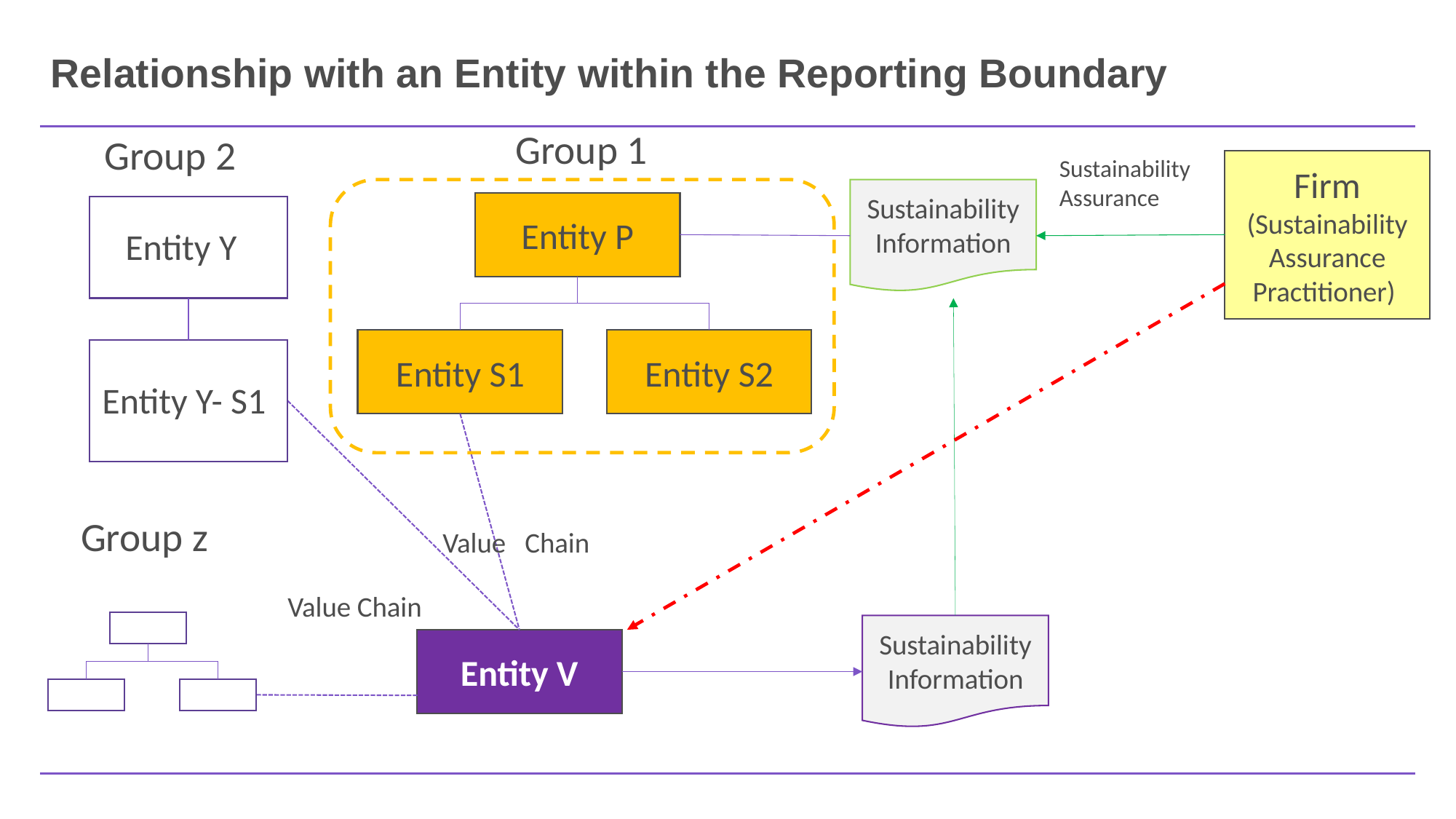

# Relationship with an Entity within the Reporting Boundary
Group 1
Group 2
Sustainability Assurance
Firm
(Sustainability Assurance Practitioner)

Sustainability Information
Entity P

Entity Y
Entity S1
Entity S2

Entity Y- S1
Group z
Value   Chain
Value Chain

Sustainability Information
Entity V